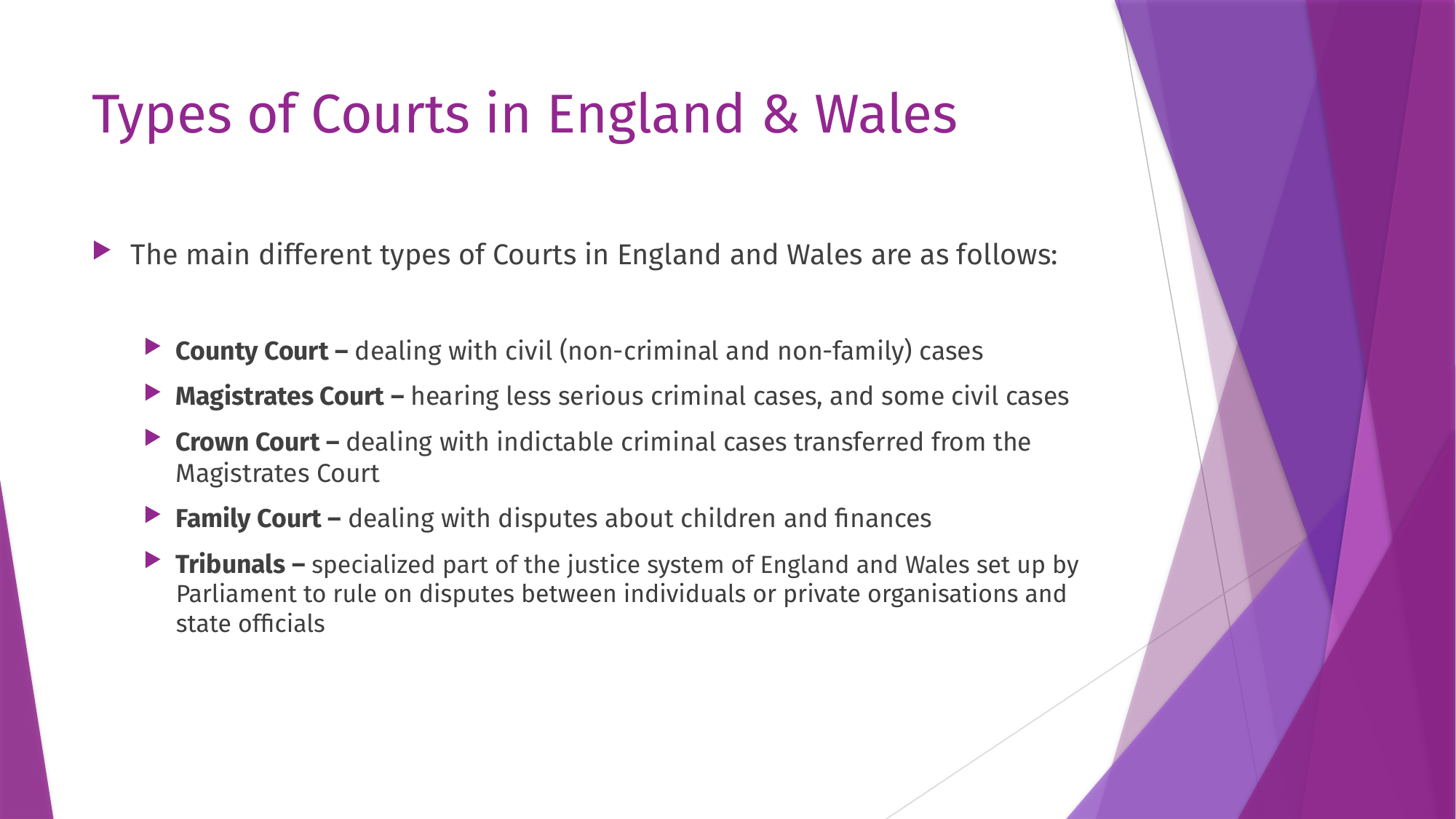

# Types of Courts in England & Wales
The main different types of Courts in England and Wales are as follows:

County Court – dealing with civil (non-criminal and non-family) cases
Magistrates Court – hearing less serious criminal cases, and some civil cases
Crown Court – dealing with indictable criminal cases transferred from the Magistrates Court
Family Court – dealing with disputes about children and finances
Tribunals – specialized part of the justice system of England and Wales set up by Parliament to rule on disputes between individuals or private organisations and state officials